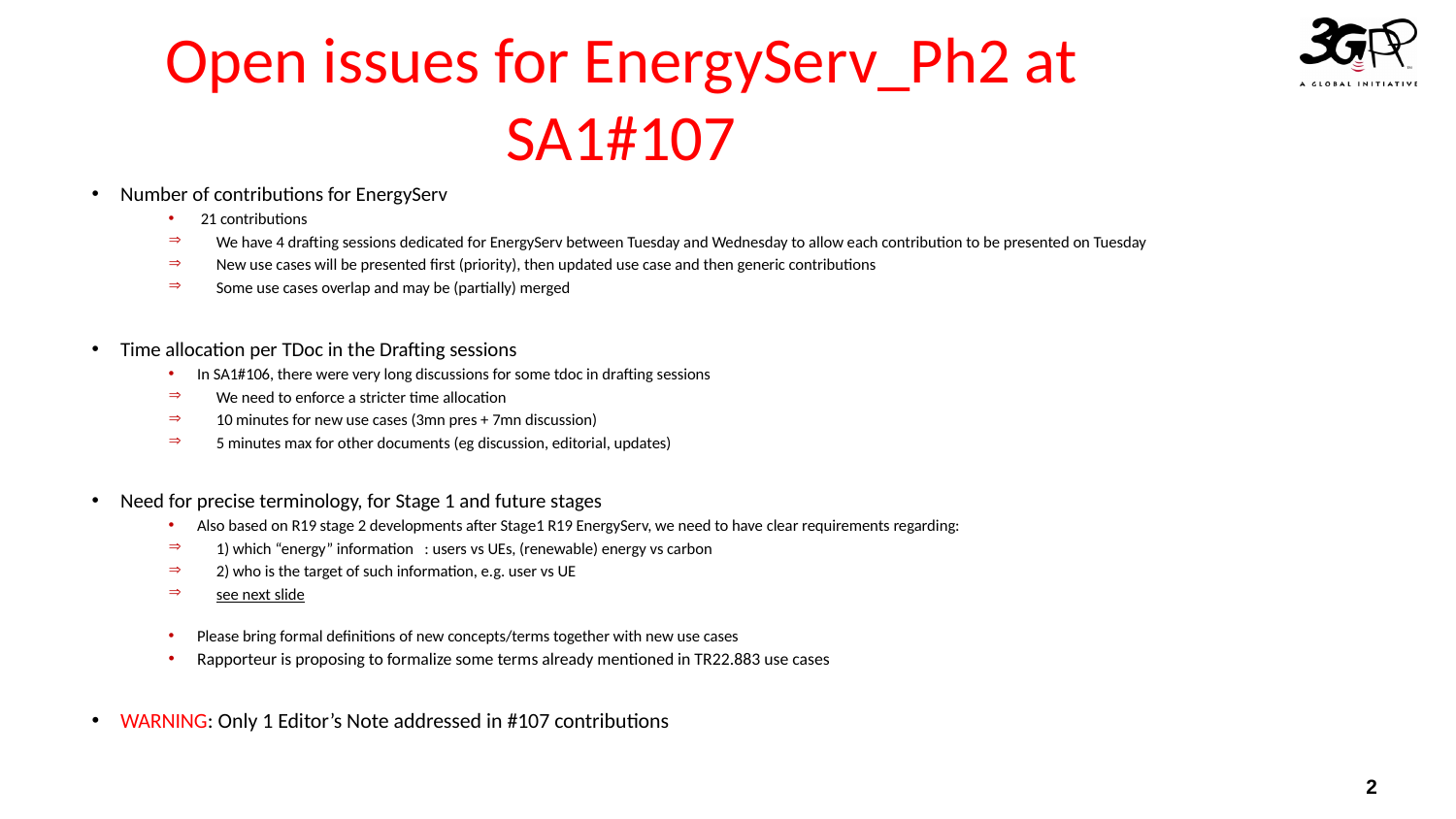

# Open issues for EnergyServ_Ph2 at SA1#107
Number of contributions for EnergyServ
 21 contributions
We have 4 drafting sessions dedicated for EnergyServ between Tuesday and Wednesday to allow each contribution to be presented on Tuesday
New use cases will be presented first (priority), then updated use case and then generic contributions
Some use cases overlap and may be (partially) merged

Time allocation per TDoc in the Drafting sessions
In SA1#106, there were very long discussions for some tdoc in drafting sessions
We need to enforce a stricter time allocation
10 minutes for new use cases (3mn pres + 7mn discussion)
5 minutes max for other documents (eg discussion, editorial, updates)

Need for precise terminology, for Stage 1 and future stages
Also based on R19 stage 2 developments after Stage1 R19 EnergyServ, we need to have clear requirements regarding:
1) which “energy” information   : users vs UEs, (renewable) energy vs carbon
2) who is the target of such information, e.g. user vs UE
see next slide

Please bring formal definitions of new concepts/terms together with new use cases
Rapporteur is proposing to formalize some terms already mentioned in TR22.883 use cases

WARNING: Only 1 Editor’s Note addressed in #107 contributions